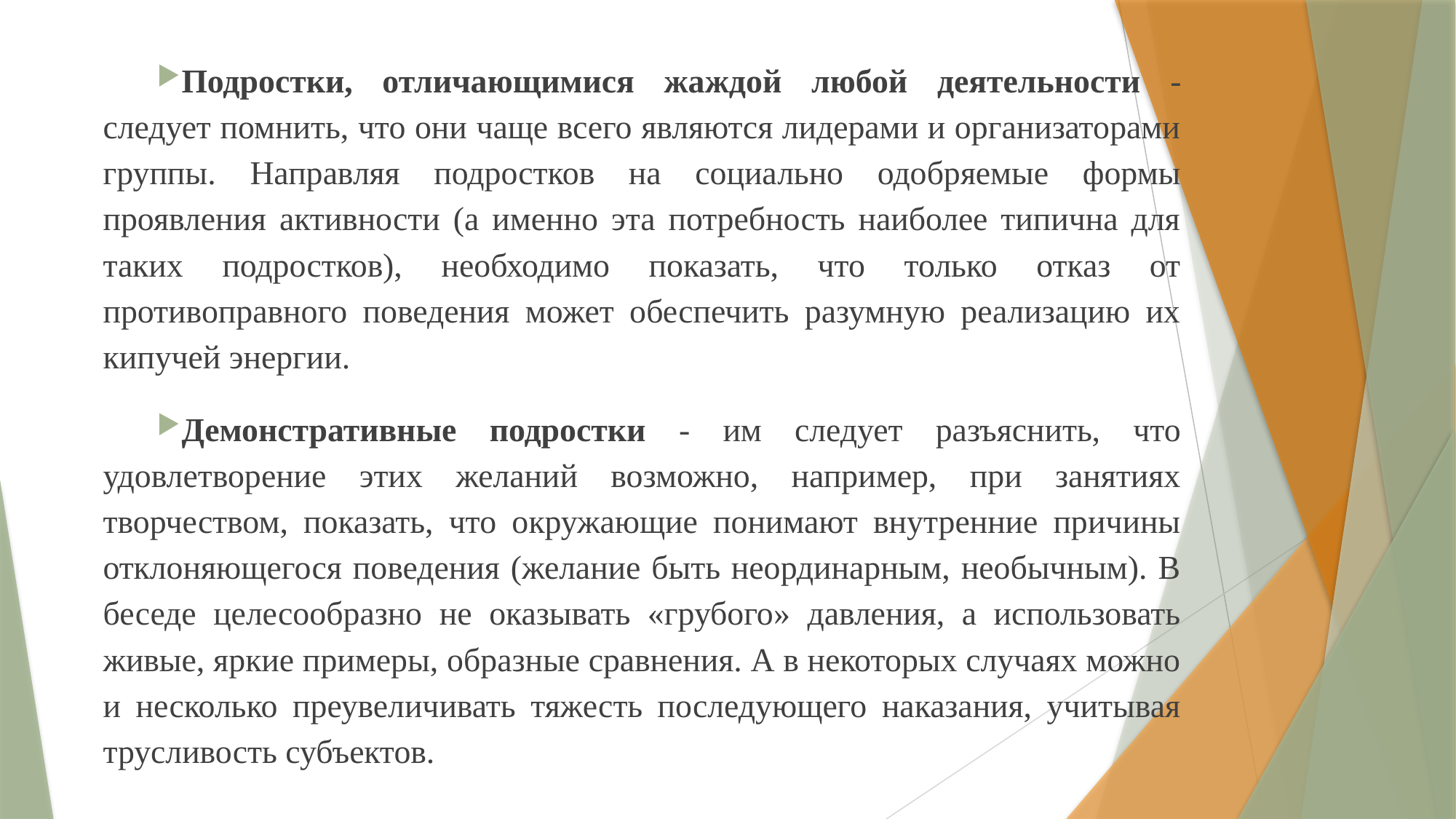

Подростки, отличающимися жаждой любой деятельности - следует помнить, что они чаще всего являются лидерами и организаторами группы. Направляя подростков на социально одобряемые формы проявления активности (а именно эта потребность наиболее типична для таких подростков), необходимо показать, что только отказ от противоправного поведения может обеспечить разумную реализацию их кипучей энергии.
Демонстративные подростки - им следует разъяснить, что удовлетворение этих желаний возможно, например, при занятиях творчеством, показать, что окружающие понимают внутренние причины отклоняющегося поведения (желание быть неординарным, необычным). В беседе целесообразно не оказывать «грубого» давления, а использовать живые, яркие примеры, образные сравнения. А в некоторых случаях можно и несколько преувеличивать тяжесть последующего наказания, учитывая трусливость субъектов.